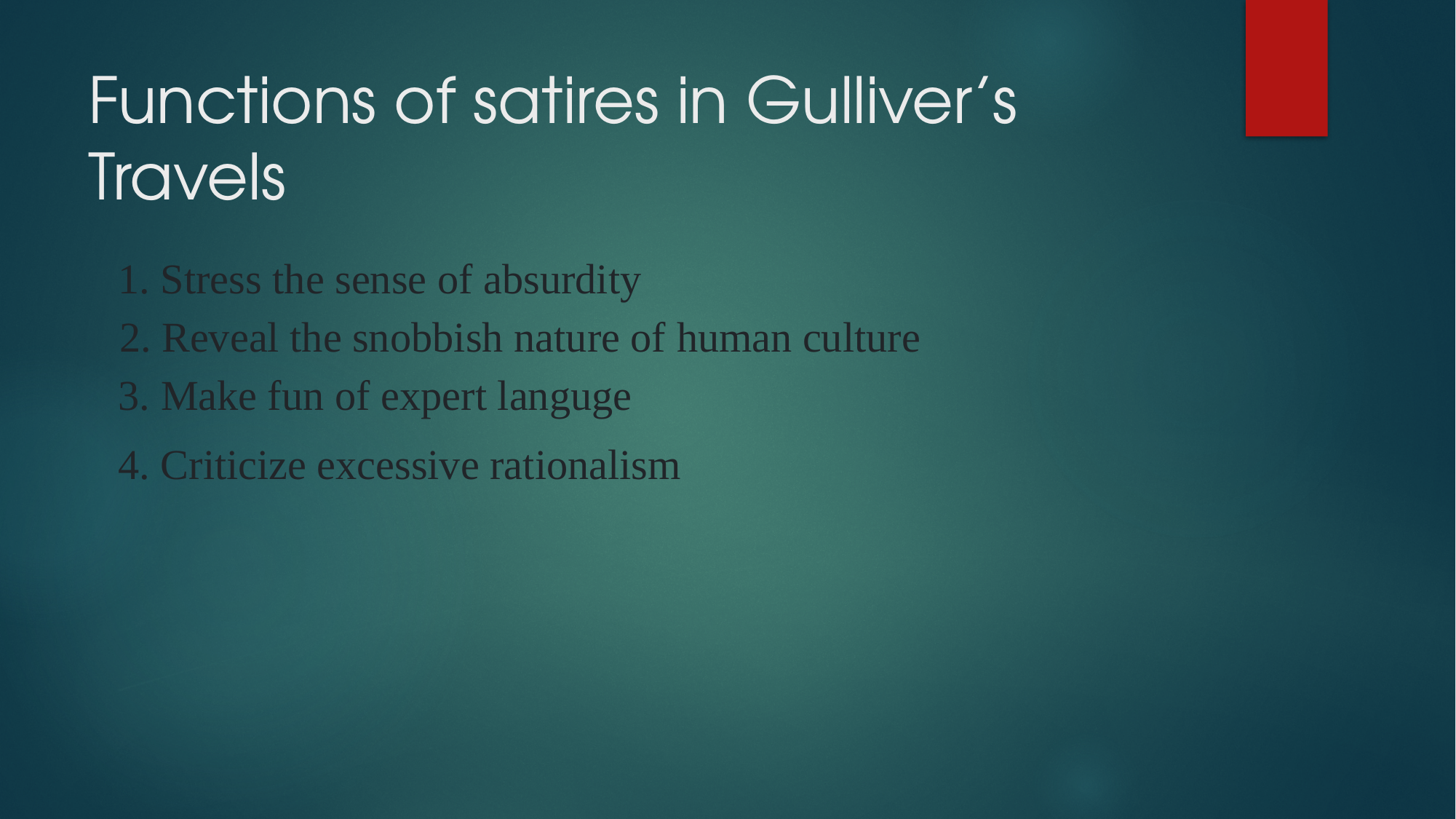

# Functions of satires in Gulliver’s Travels
1. Stress the sense of absurdity
2. Reveal the snobbish nature of human culture
3. Make fun of expert languge
4. Criticize excessive rationalism